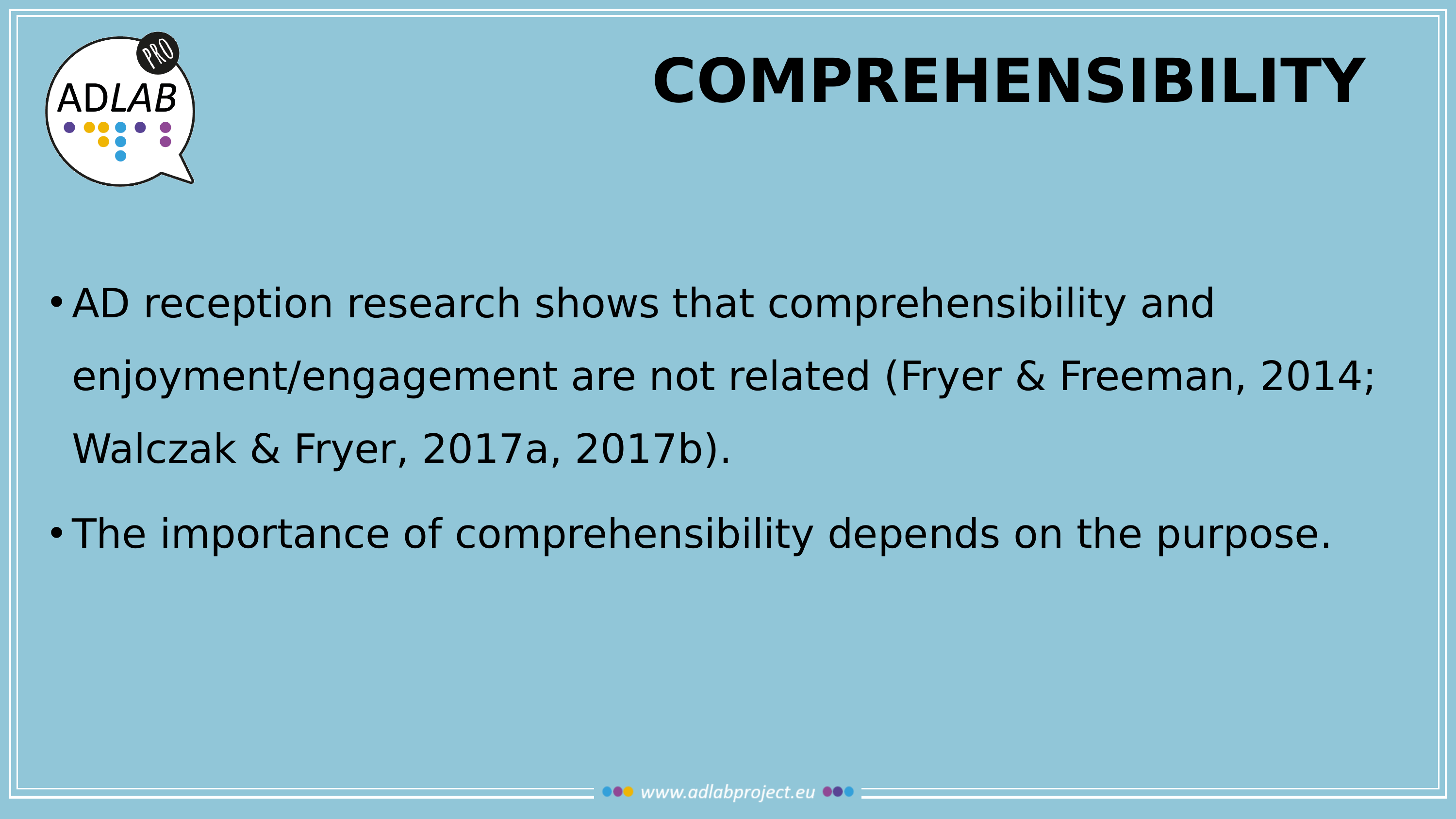

# Comprehensibility
AD reception research shows that comprehensibility and enjoyment/engagement are not related (Fryer & Freeman, 2014; Walczak & Fryer, 2017a, 2017b).
The importance of comprehensibility depends on the purpose.